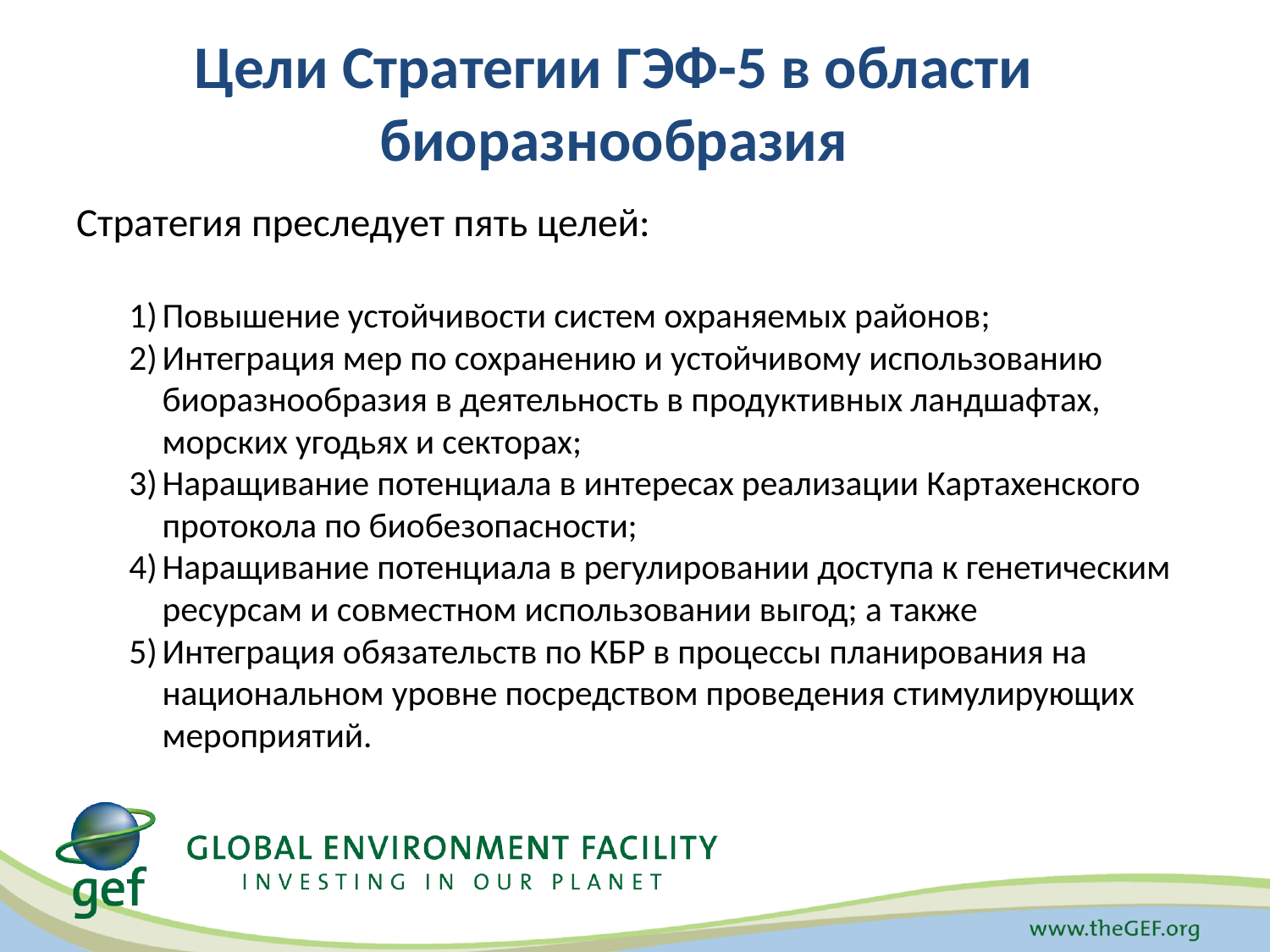

# Цели Стратегии ГЭФ-5 в области биоразнообразия
Стратегия преследует пять целей:

Повышение устойчивости систем охраняемых районов;
Интеграция мер по сохранению и устойчивому использованию биоразнообразия в деятельность в продуктивных ландшафтах, морских угодьях и секторах;
Наращивание потенциала в интересах реализации Картахенского протокола по биобезопасности;
Наращивание потенциала в регулировании доступа к генетическим ресурсам и совместном использовании выгод; а также
Интеграция обязательств по КБР в процессы планирования на национальном уровне посредством проведения стимулирующих мероприятий.